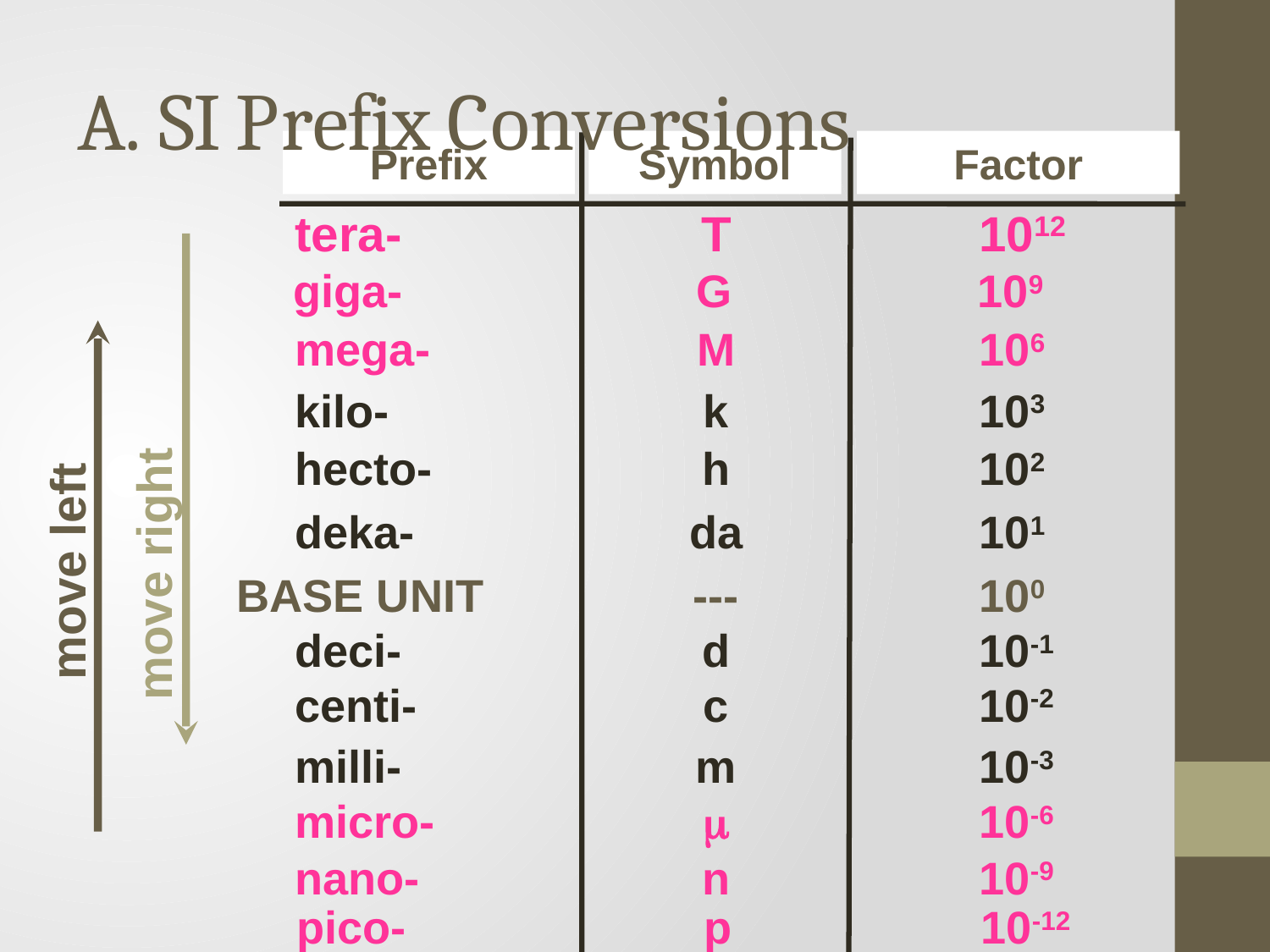

# A. SI Prefix Conversions
Prefix
Symbol
Factor

tera-
T
1012

giga-
G
109
mega-
M
106

kilo-
k
103
hecto-
h
102
deka-
da
101
move left
move right
BASE UNIT
---
100
deci-
d
10-1
centi-
c
10-2
milli-
m
10-3
micro-
μ
10-6
nano-
n
10-9
pico-
p
10-12